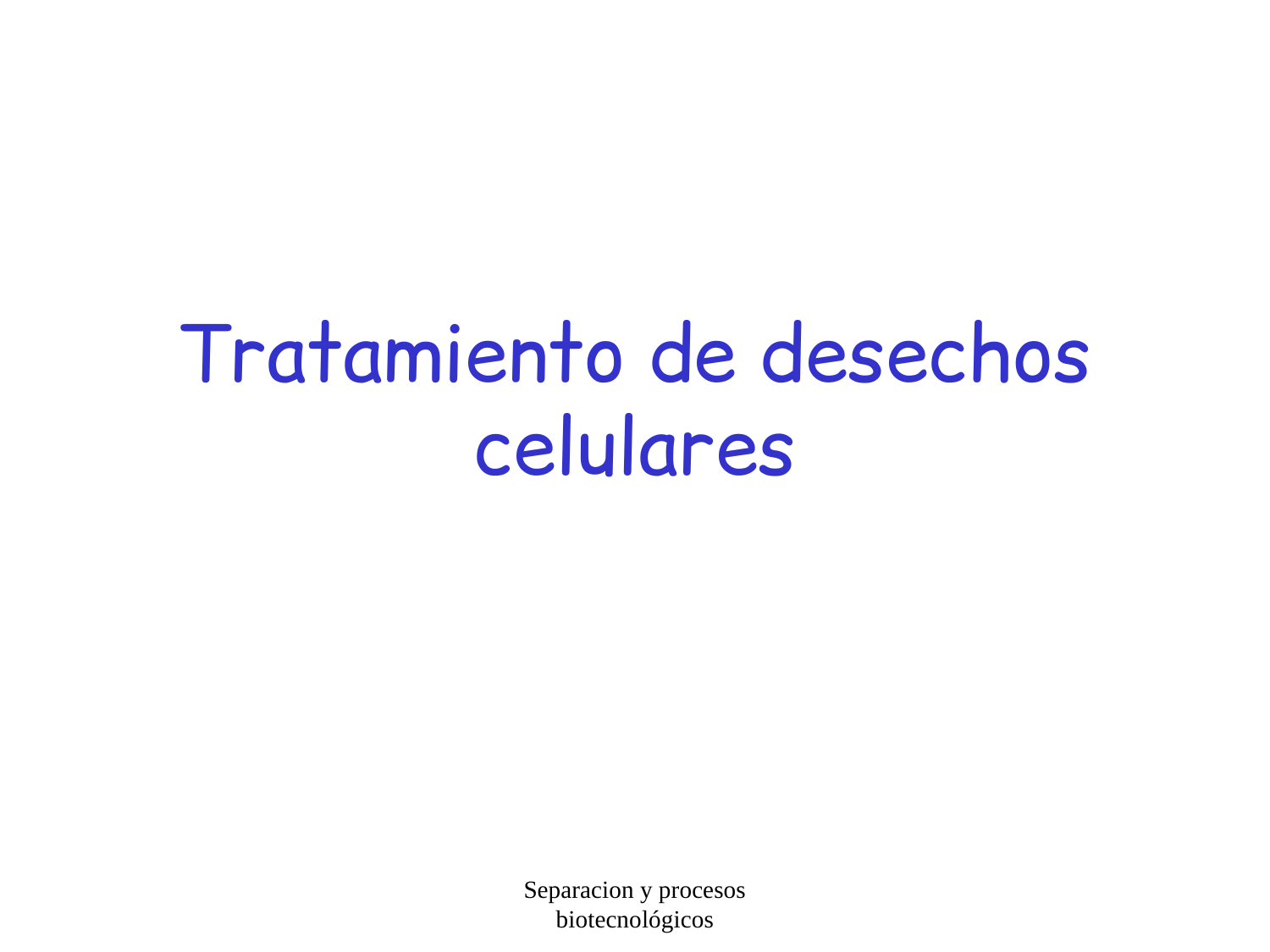

# Tratamiento de desechos celulares

Separacion y procesos biotecnológicos